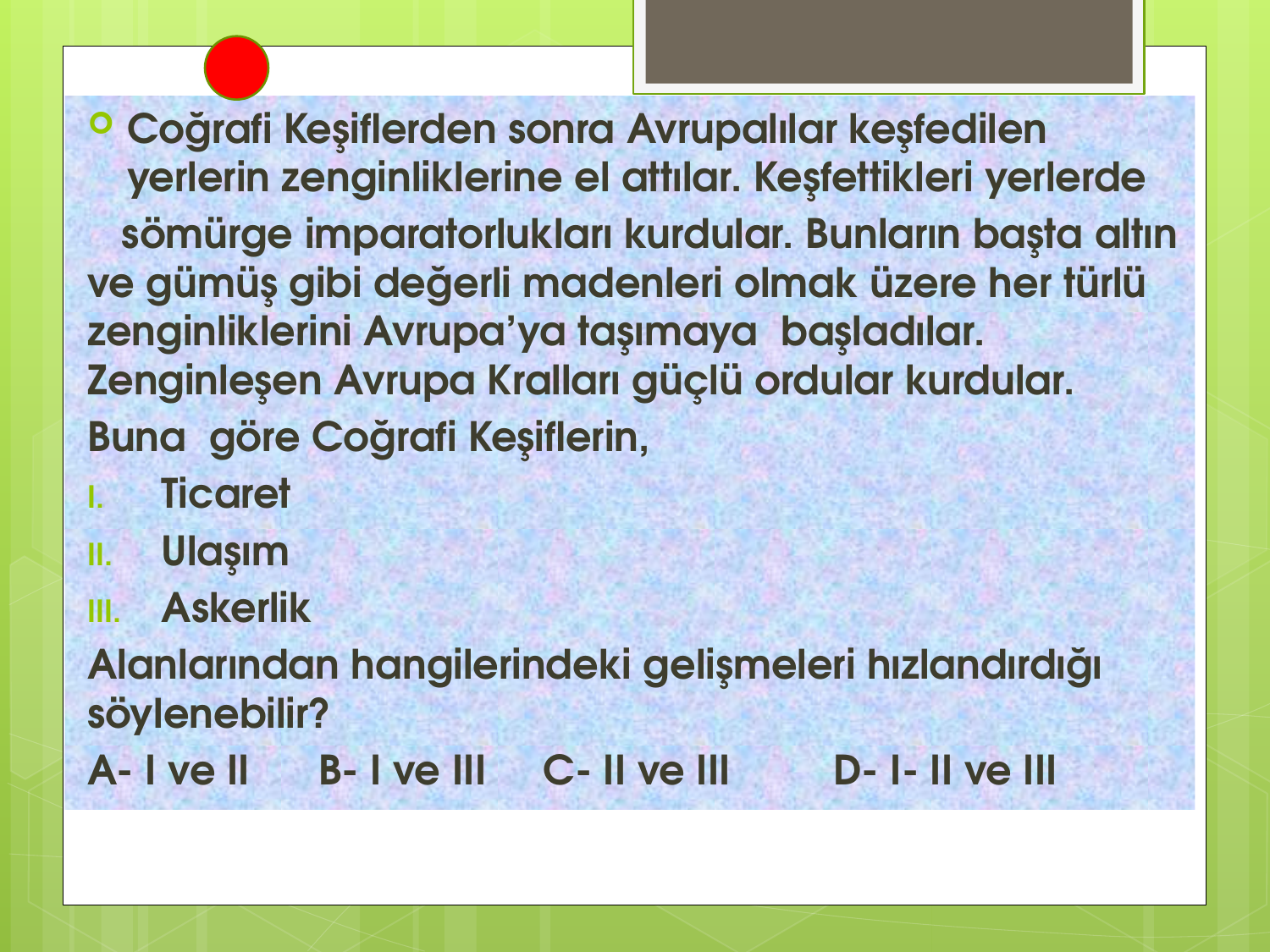

Coğrafi Keşiflerden sonra Avrupalılar keşfedilen yerlerin zenginliklerine el attılar. Keşfettikleri yerlerde
   sömürge imparatorlukları kurdular. Bunların başta altın ve gümüş gibi değerli madenleri olmak üzere her türlü zenginliklerini Avrupa’ya taşımaya  başladılar. Zenginleşen Avrupa Kralları güçlü ordular kurdular.
Buna  göre Coğrafi Keşiflerin,
Ticaret
Ulaşım
Askerlik
Alanlarından hangilerindeki gelişmeleri hızlandırdığı söylenebilir?
A- I ve II      B- I ve III     C- II ve III         D- I- II ve III